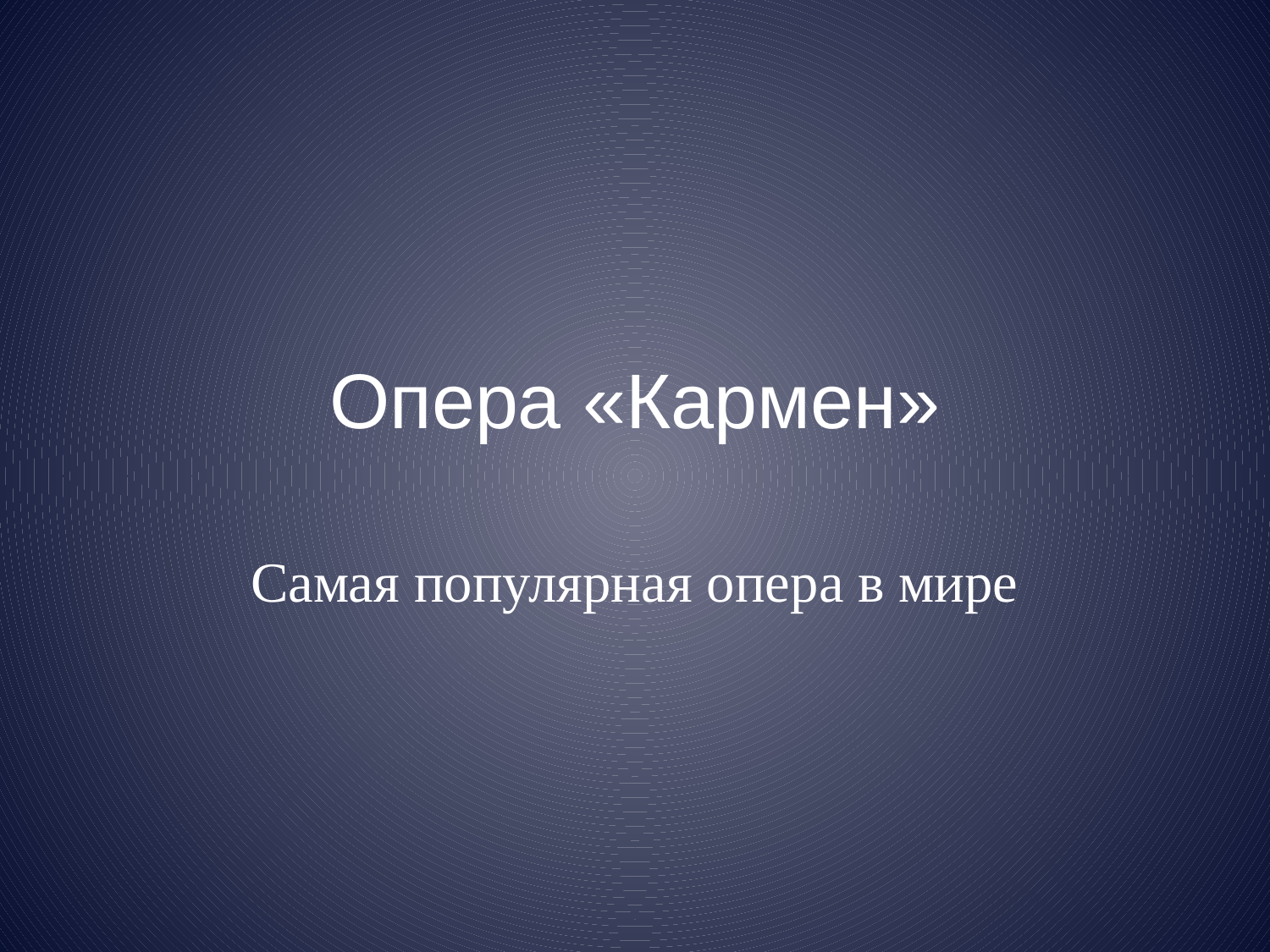

# Опера «Кармен»
Самая популярная опера в мире